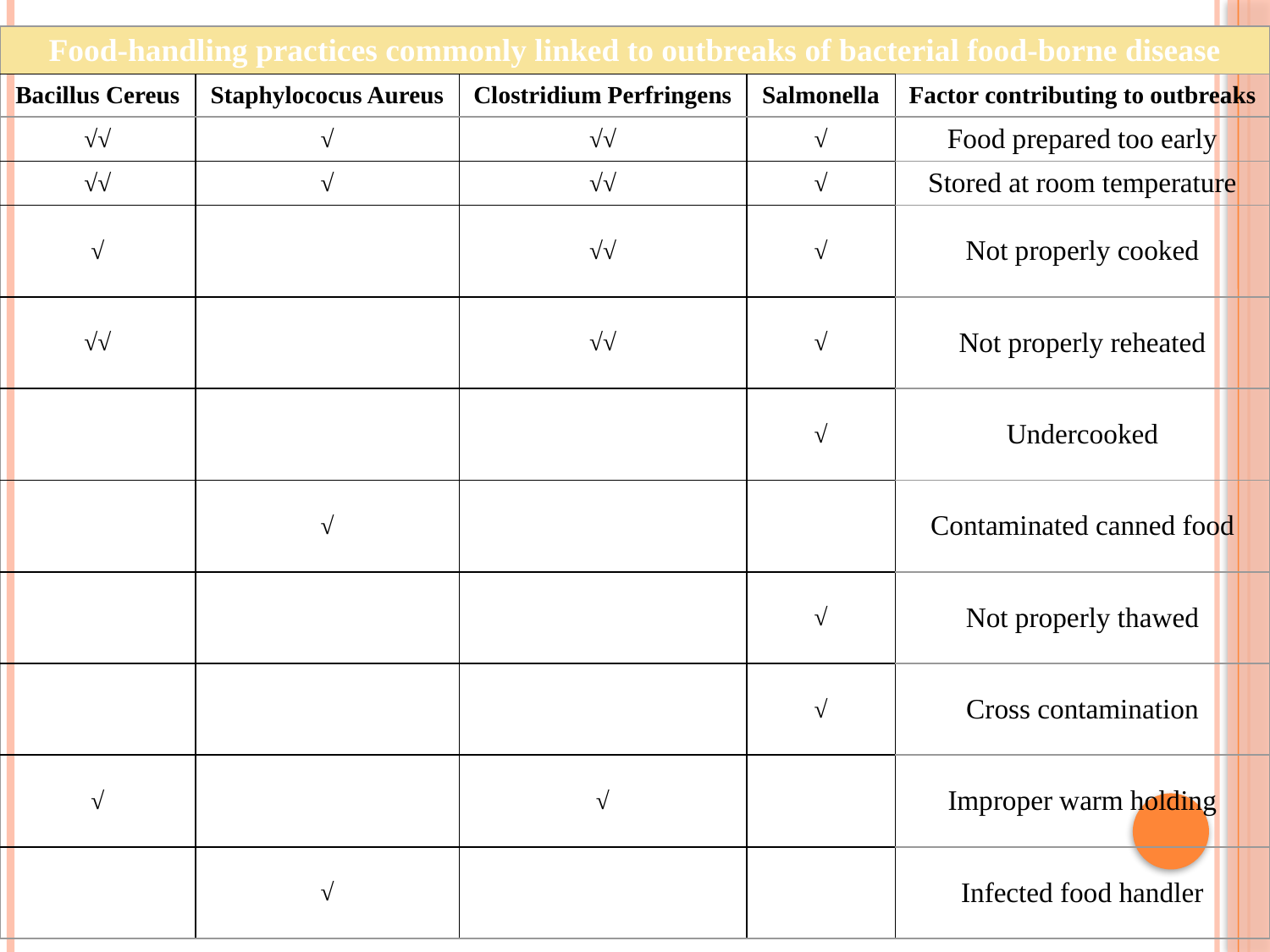

| Food-handling practices commonly linked to outbreaks of bacterial food-borne disease |  |  |  |  |
| --- | --- | --- | --- | --- |
| Bacillus Cereus | Staphylococus Aureus | Clostridium Perfringens | Salmonella | Factor contributing to outbreaks |
| √√ | √ | √√ | √ | Food prepared too early |
| √√ | √ | √√ | √ | Stored at room temperature |
| √ |  | √√ | √ | Not properly cooked |
| √√ |  | √√ | √ | Not properly reheated |
|  |  |  | √ | Undercooked |
|  | √ |  |  | Contaminated canned food |
|  |  |  | √ | Not properly thawed |
|  |  |  | √ | Cross contamination |
| √ |  | √ |  | Improper warm holding |
|  | √ |  |  | Infected food handler |